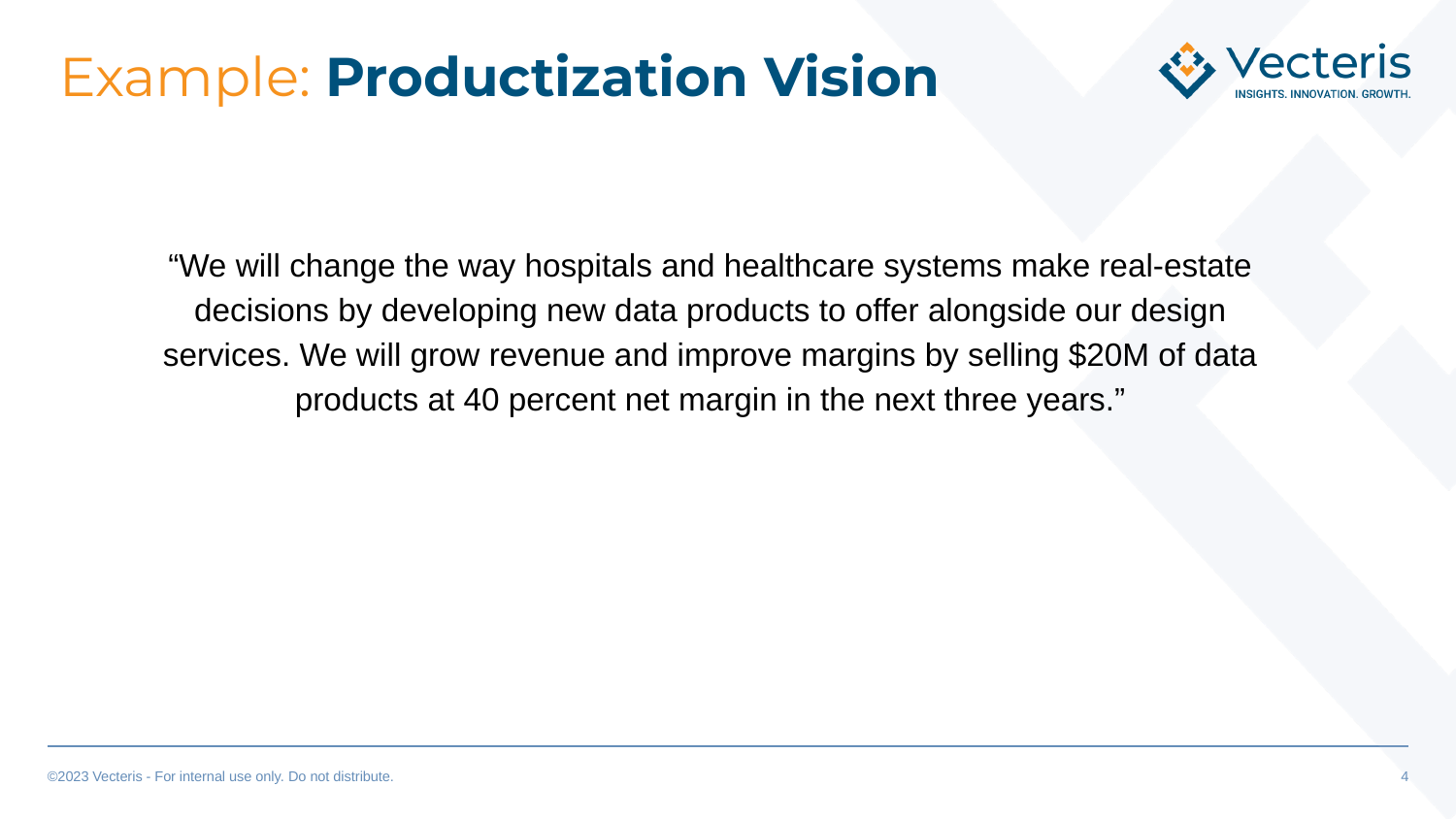

# Example: Productization Vision

“We will change the way hospitals and healthcare systems make real-estate decisions by developing new data products to offer alongside our design services. We will grow revenue and improve margins by selling $20M of data products at 40 percent net margin in the next three years.”